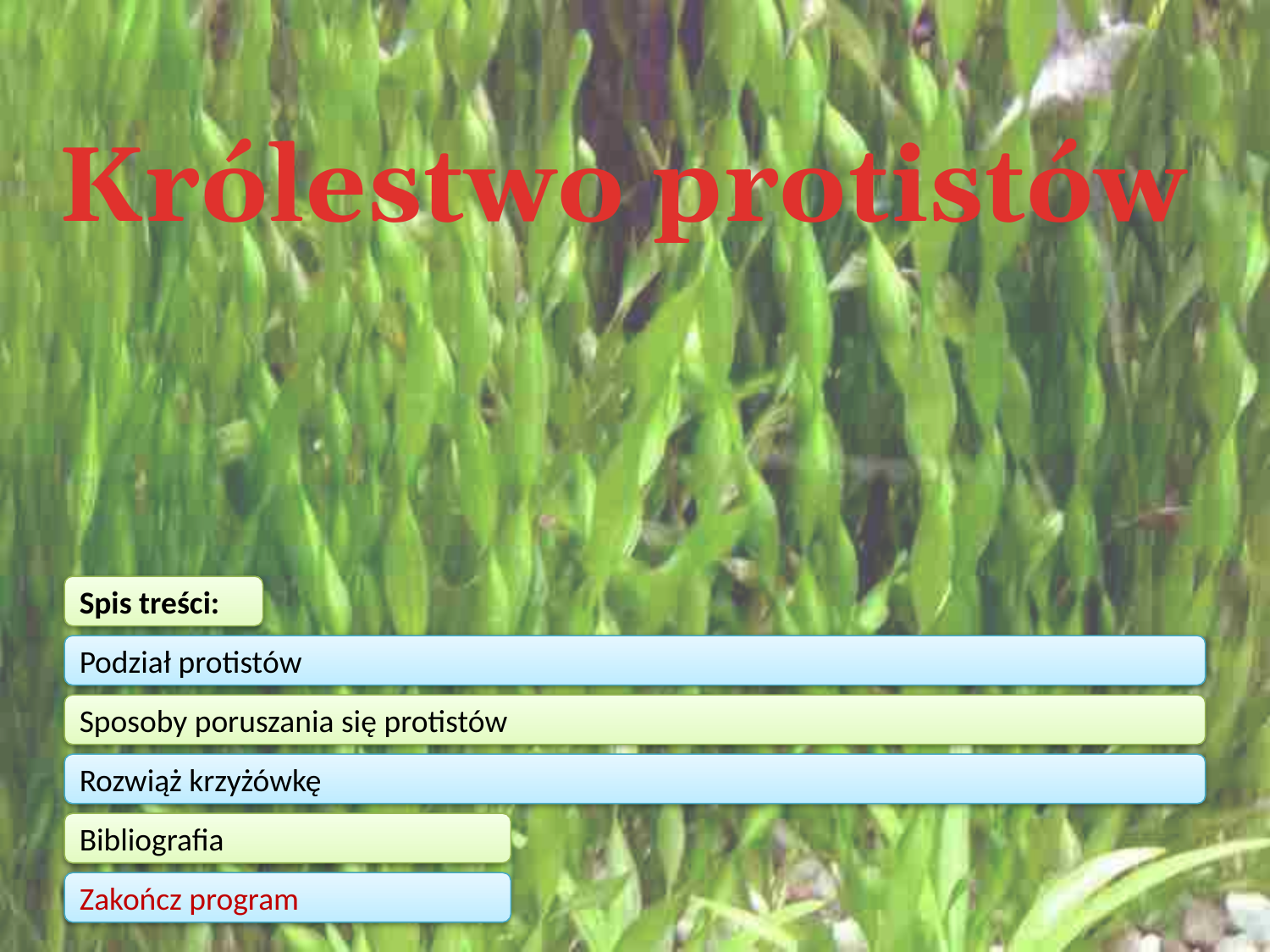

Królestwo protistów
Spis treści:
Podział protistów
Sposoby poruszania się protistów
Rozwiąż krzyżówkę
Bibliografia
Zakończ program